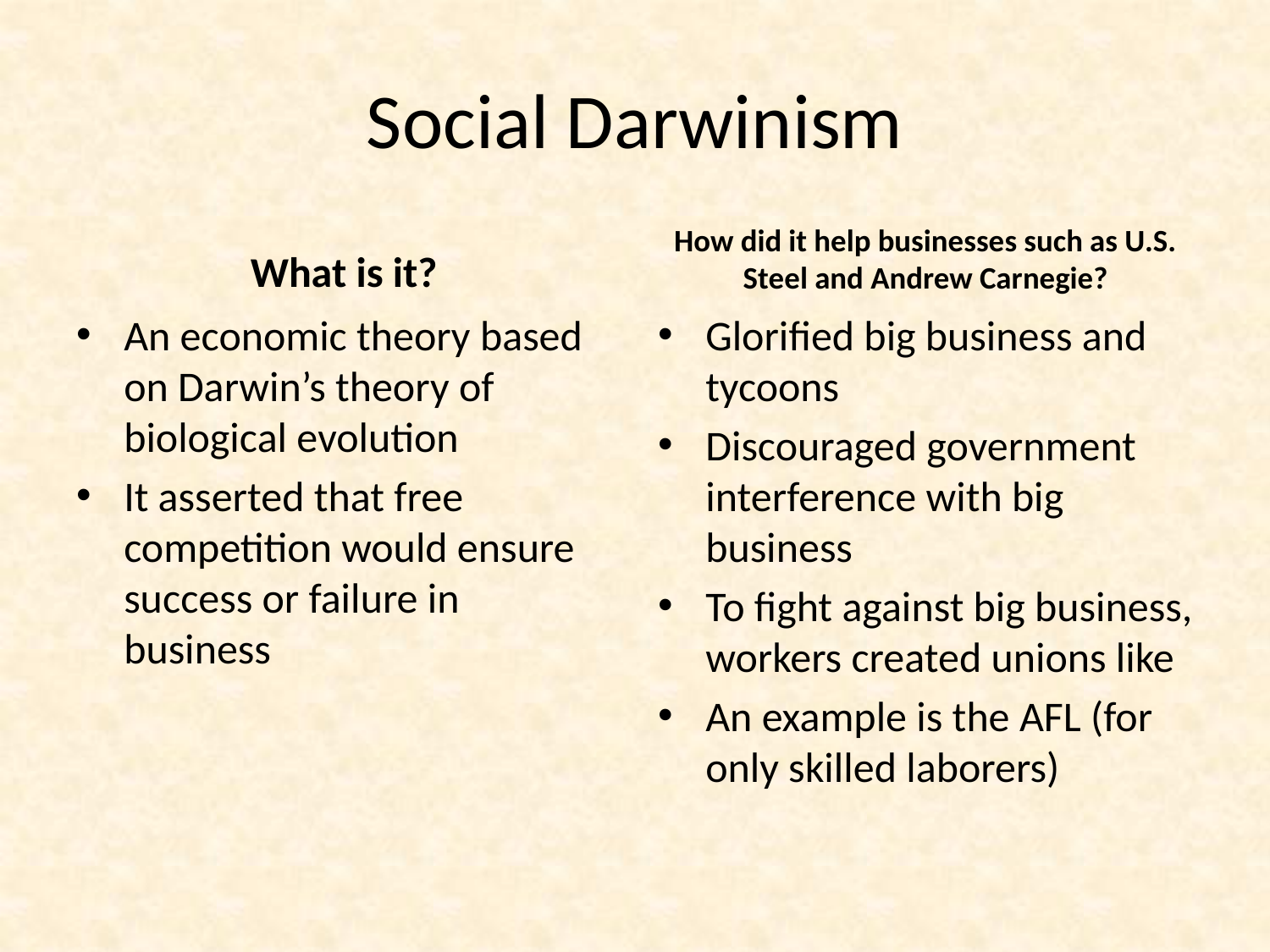

# Social Darwinism
What is it?
How did it help businesses such as U.S. Steel and Andrew Carnegie?
An economic theory based on Darwin’s theory of biological evolution
It asserted that free competition would ensure success or failure in business
Glorified big business and tycoons
Discouraged government interference with big business
To fight against big business, workers created unions like
An example is the AFL (for only skilled laborers)